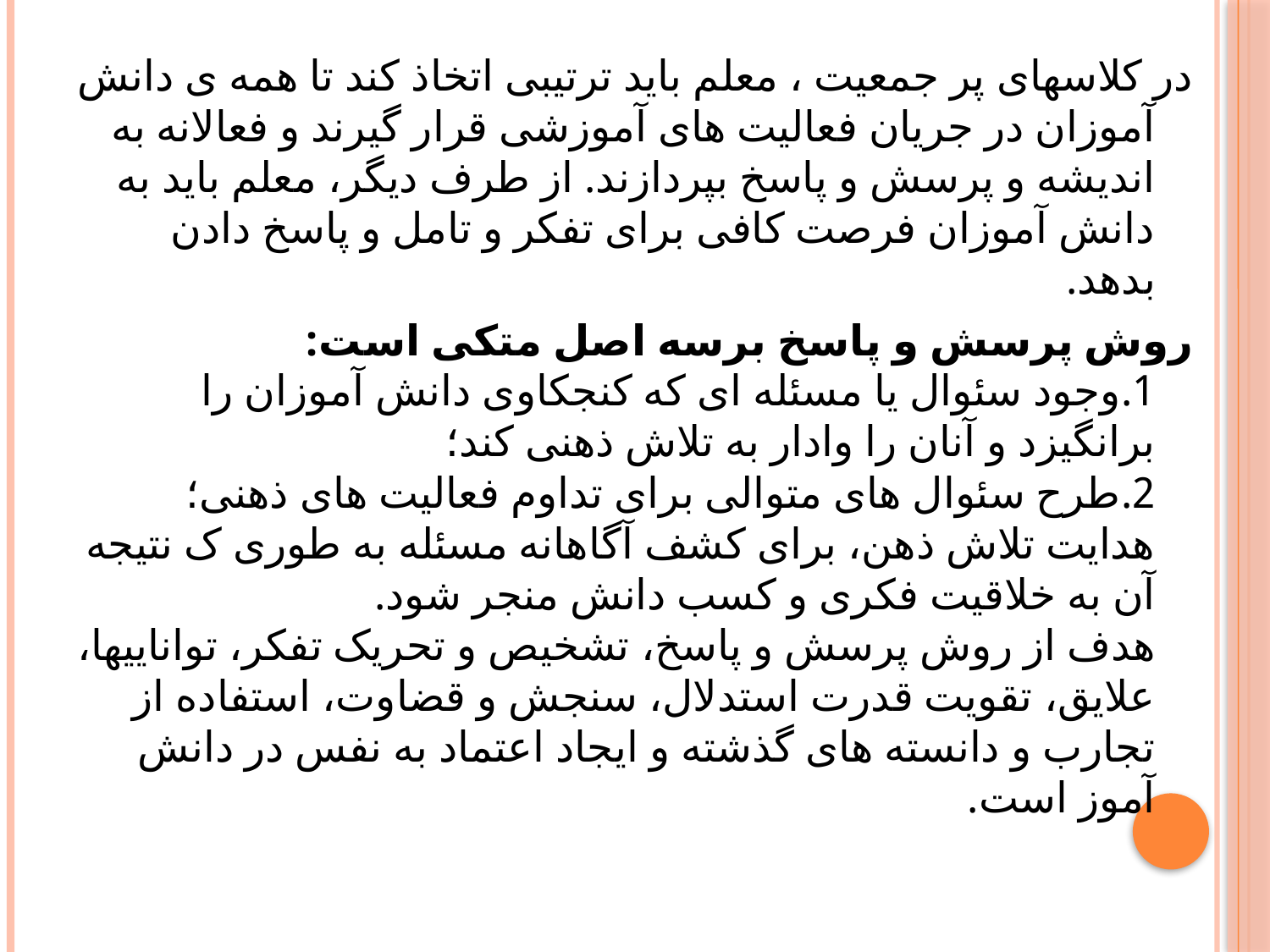

در کلاسهای پر جمعیت ، معلم باید ترتیبی اتخاذ کند تا همه ی دانش آموزان در جریان فعالیت های آموزشی قرار گیرند و فعالانه به اندیشه و پرسش و پاسخ بپردازند. از طرف دیگر، معلم باید به دانش آموزان فرصت کافی برای تفکر و تامل و پاسخ دادن بدهد.
روش پرسش و پاسخ برسه اصل متکی است:
1.وجود سئوال یا مسئله ای که کنجکاوی دانش آموزان را برانگیزد و آنان را وادار به تلاش ذهنی کند؛
2.طرح سئوال های متوالی برای تداوم فعالیت های ذهنی؛ هدایت تلاش ذهن، برای کشف آگاهانه مسئله به طوری ک نتیجه آن به خلاقیت فکری و کسب دانش منجر شود.
هدف از روش پرسش و پاسخ، تشخیص و تحریک تفکر، تواناییها، علایق، تقویت قدرت استدلال، سنجش و قضاوت، استفاده از تجارب و دانسته های گذشته و ایجاد اعتماد به نفس در دانش آموز است.